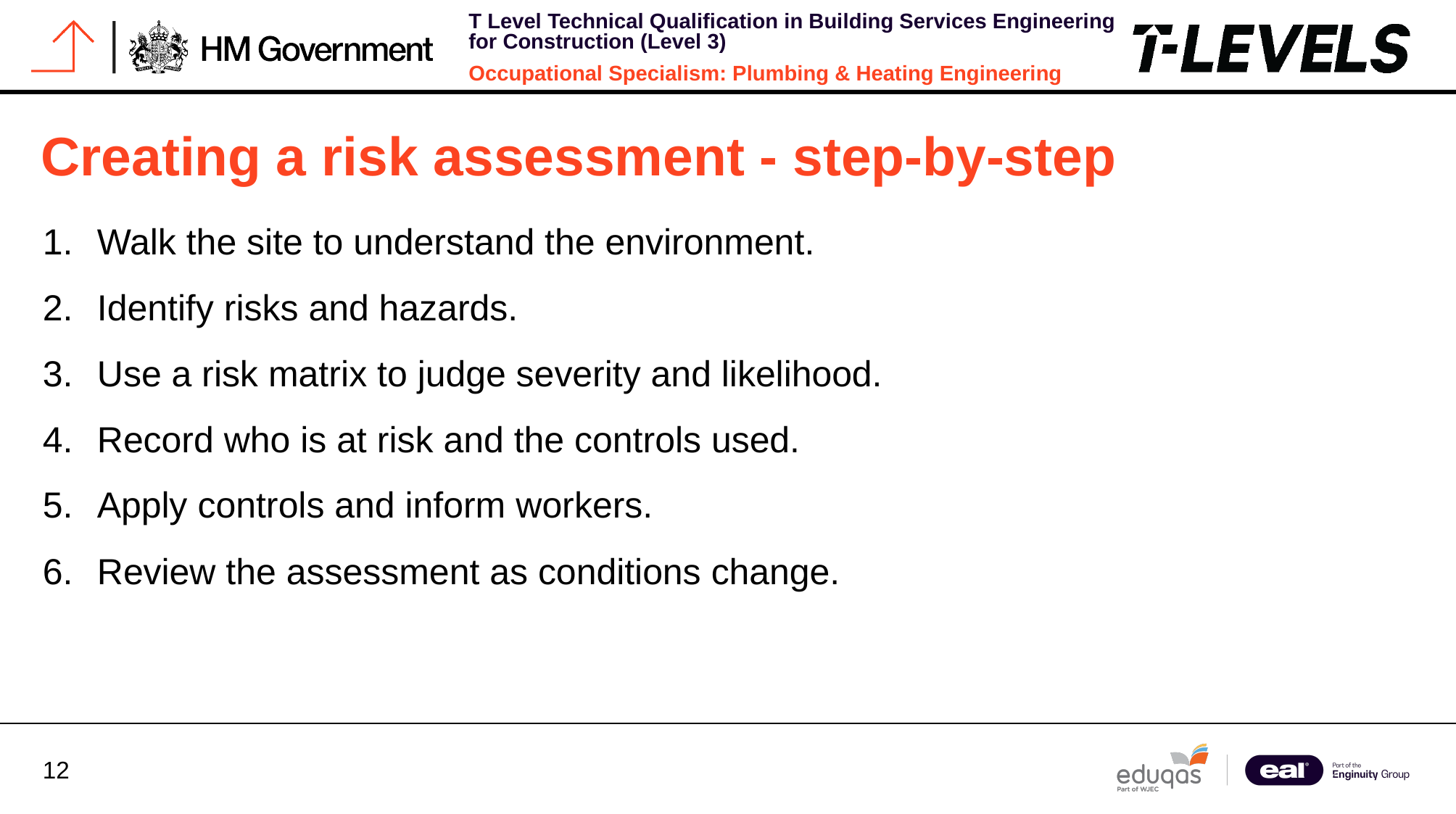

# Creating a risk assessment - step-by-step
Walk the site to understand the environment.
Identify risks and hazards.
Use a risk matrix to judge severity and likelihood.
Record who is at risk and the controls used.
Apply controls and inform workers.
Review the assessment as conditions change.